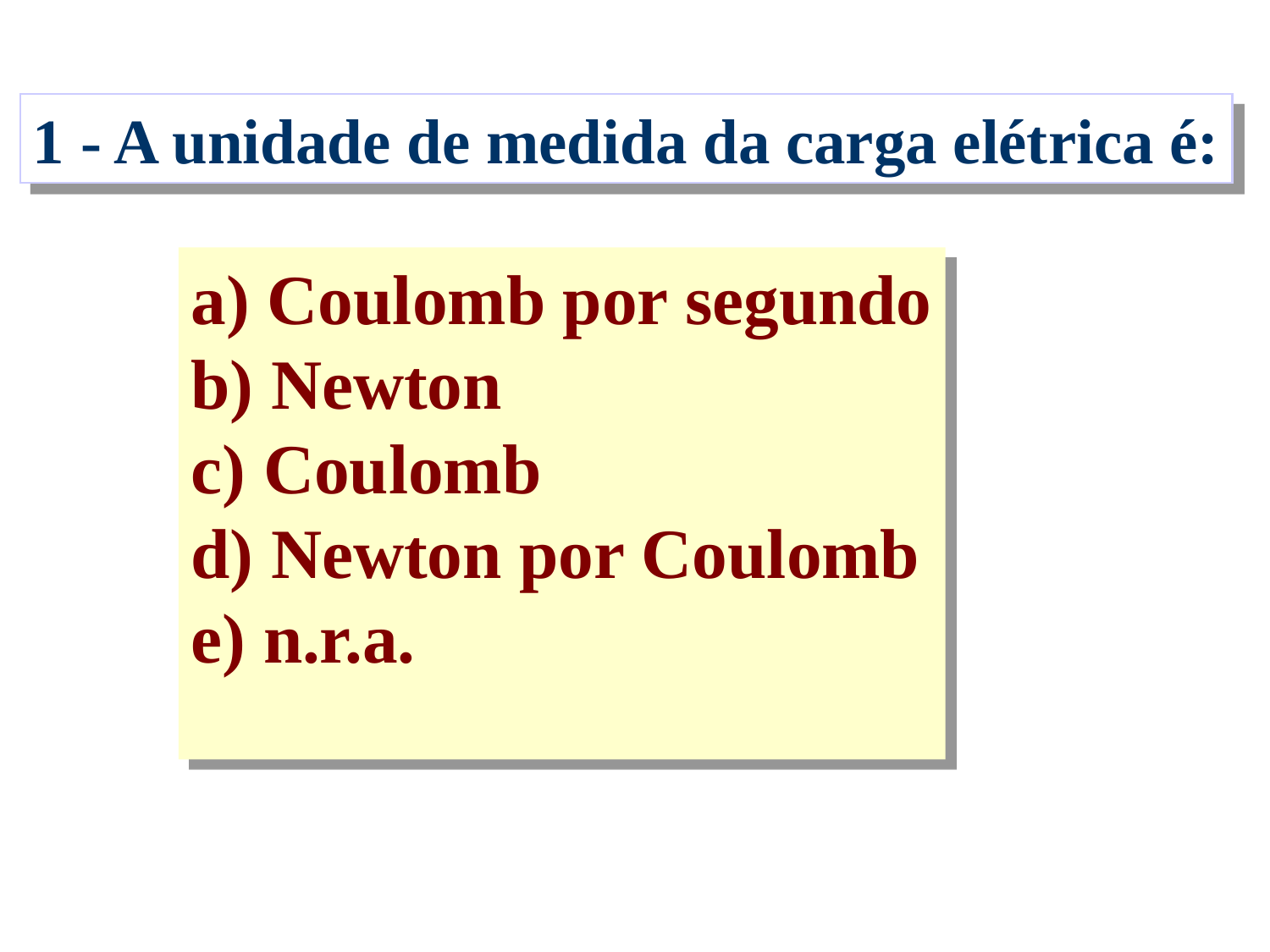

1 - A unidade de medida da carga elétrica é:
a) Coulomb por segundo
b) Newton
c) Coulomb
d) Newton por Coulomb
e) n.r.a.